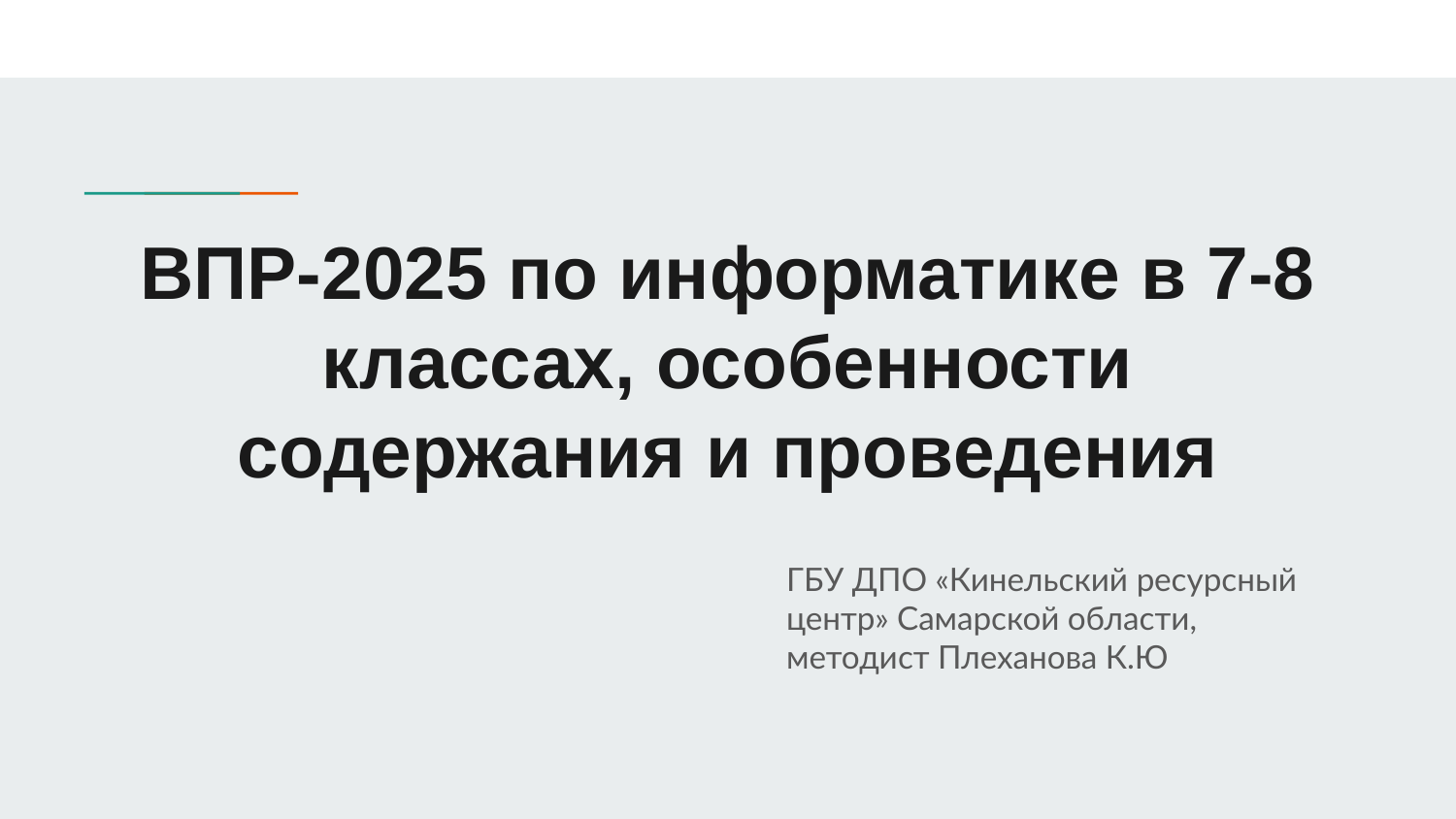

# ВПР-2025 по информатике в 7-8 классах, особенности содержания и проведения
ГБУ ДПО «Кинельский ресурсный центр» Самарской области,
методист Плеханова К.Ю